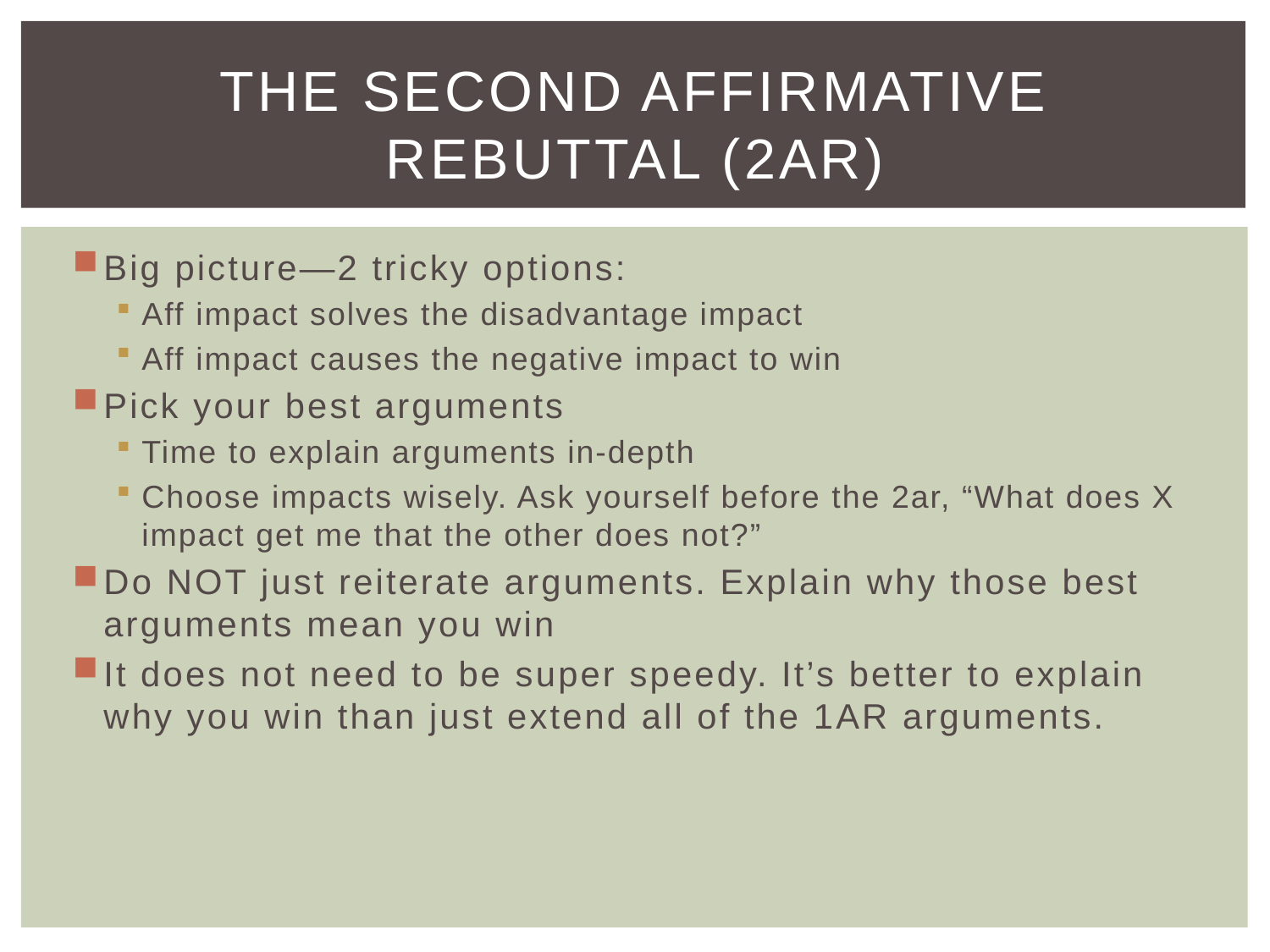

# The second affirmative rebuttal (2ar)
Big picture—2 tricky options:
Aff impact solves the disadvantage impact
Aff impact causes the negative impact to win
Pick your best arguments
Time to explain arguments in-depth
Choose impacts wisely. Ask yourself before the 2ar, “What does X impact get me that the other does not?”
Do NOT just reiterate arguments. Explain why those best arguments mean you win
It does not need to be super speedy. It’s better to explain why you win than just extend all of the 1AR arguments.